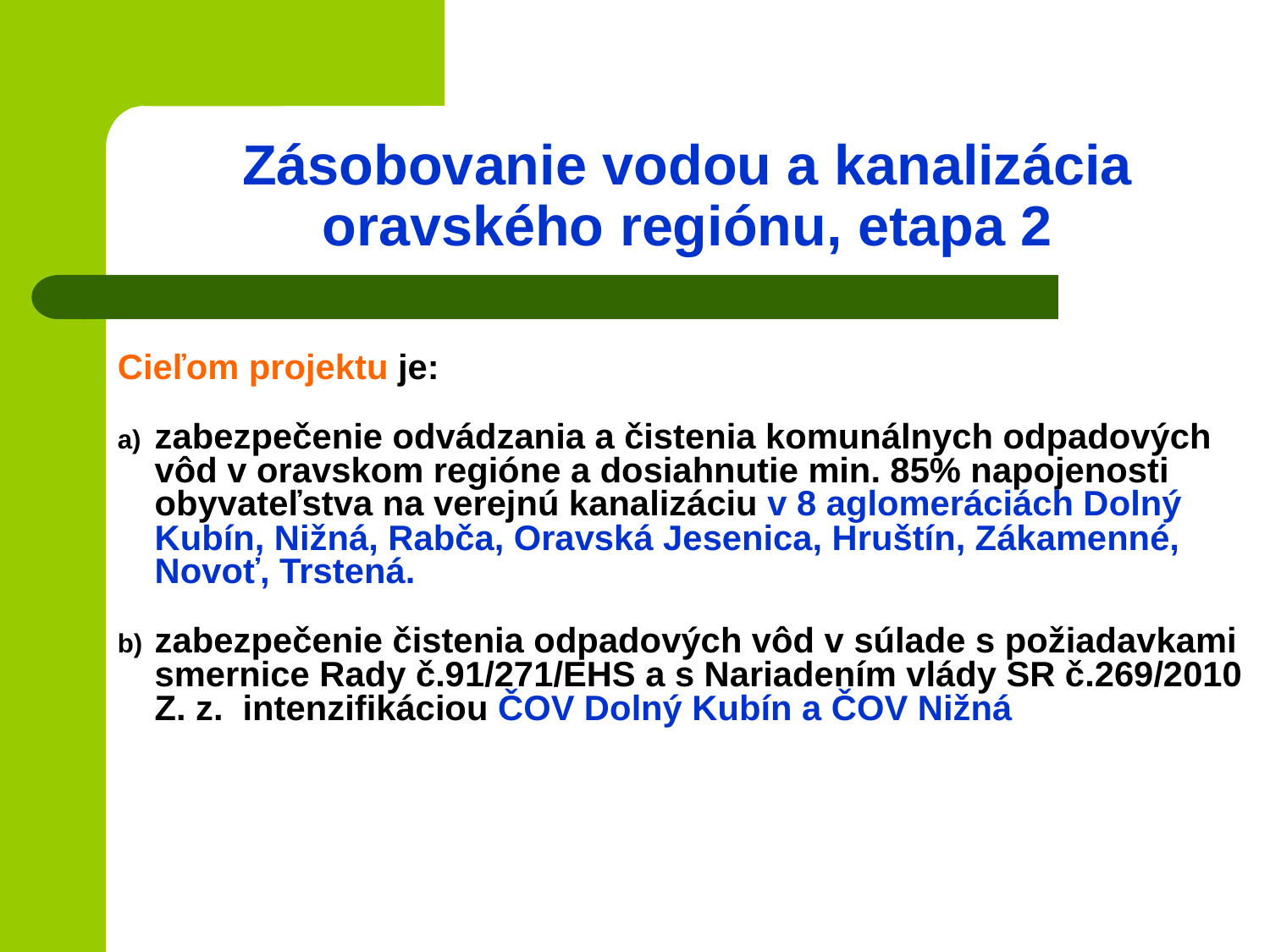

# Zásobovanie vodou a kanalizácia oravského regiónu, etapa 2
Cieľom projektu je:
zabezpečenie odvádzania a čistenia komunálnych odpadových vôd v oravskom regióne a dosiahnutie min. 85% napojenosti obyvateľstva na verejnú kanalizáciu v 8 aglomeráciách Dolný Kubín, Nižná, Rabča, Oravská Jesenica, Hruštín, Zákamenné, Novoť, Trstená.
zabezpečenie čistenia odpadových vôd v súlade s požiadavkami smernice Rady č.91/271/EHS a s Nariadením vlády SR č.269/2010 Z. z.  intenzifikáciou ČOV Dolný Kubín a ČOV Nižná